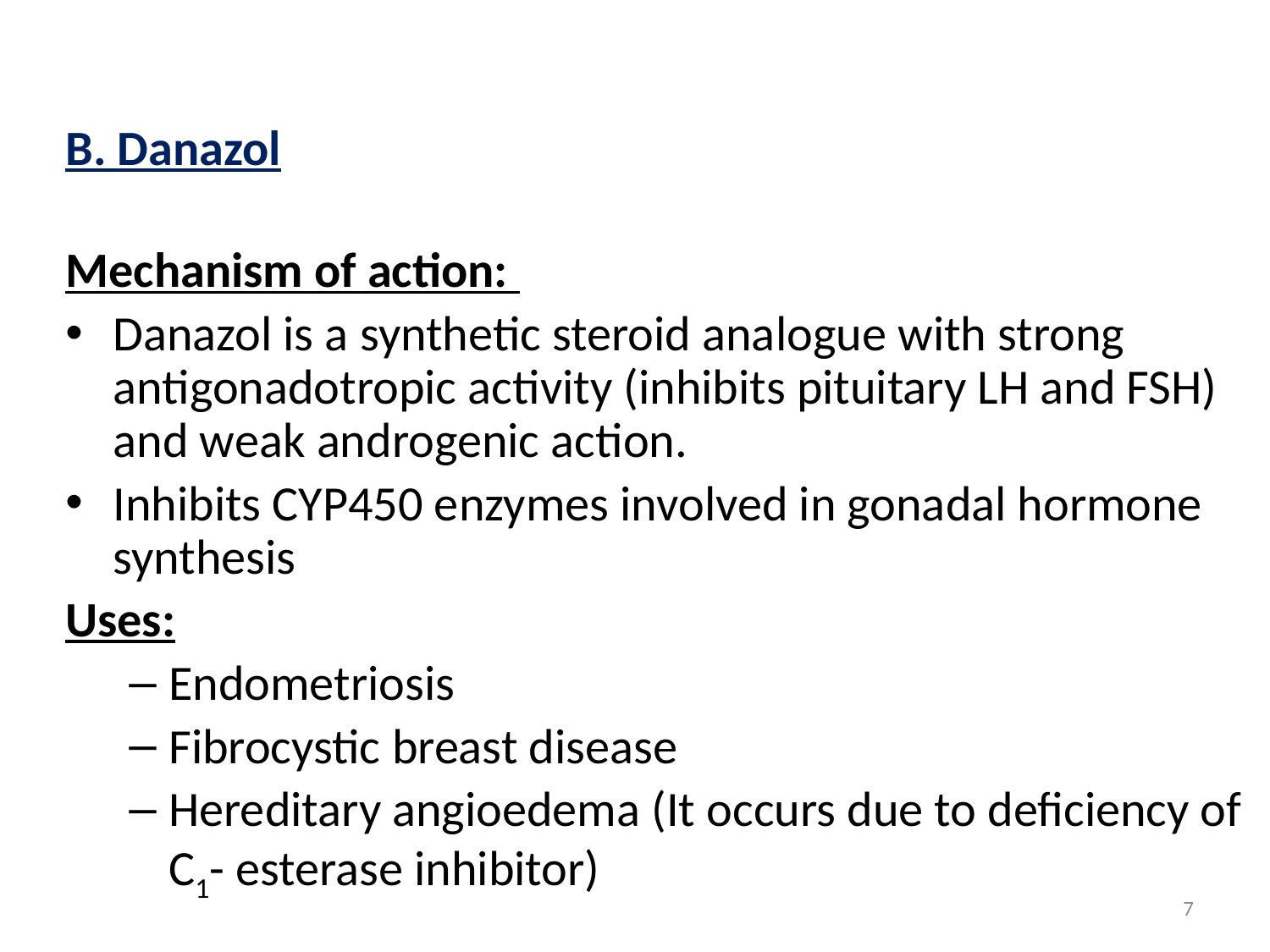

B. Danazol
Mechanism of action:
Danazol is a synthetic steroid analogue with strong antigonadotropic activity (inhibits pituitary LH and FSH) and weak androgenic action.
Inhibits CYP450 enzymes involved in gonadal hormone synthesis
Uses:
Endometriosis
Fibrocystic breast disease
Hereditary angioedema (It occurs due to deficiency of C1- esterase inhibitor)
7